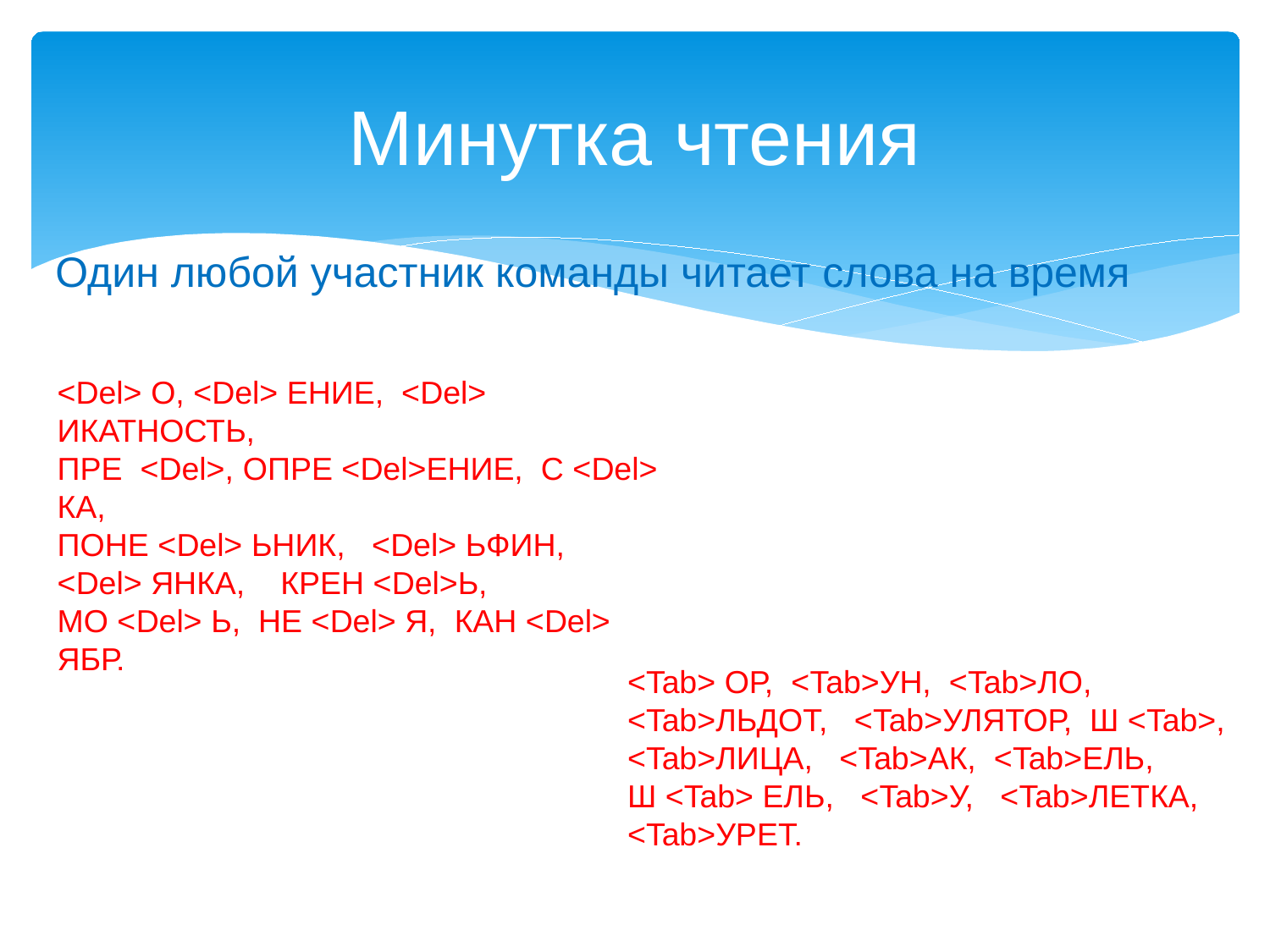

# Минутка чтения
Один любой участник команды читает слова на время
<Del> О, <Del> ЕНИЕ,  <Del> ИКАТНОСТЬ,
ПРЕ  <Del>, ОПРЕ <Del>ЕНИЕ,  С <Del> КА,
ПОНЕ <Del> ЬНИК,   <Del> ЬФИН,
<Del> ЯНКА,    КРЕН <Del>Ь,
МО <Del> Ь,  НЕ <Del> Я,  КАН <Del> ЯБР.
<Tab> ОР,  <Tab>УН,  <Tab>ЛО,
<Tab>ЛЬДОТ,   <Tab>УЛЯТОР,  Ш <Tab>,
<Tab>ЛИЦА,   <Tab>АК,  <Tab>ЕЛЬ,
Ш <Tab> ЕЛЬ,   <Tab>У,   <Tab>ЛЕТКА,
<Tab>УРЕТ.